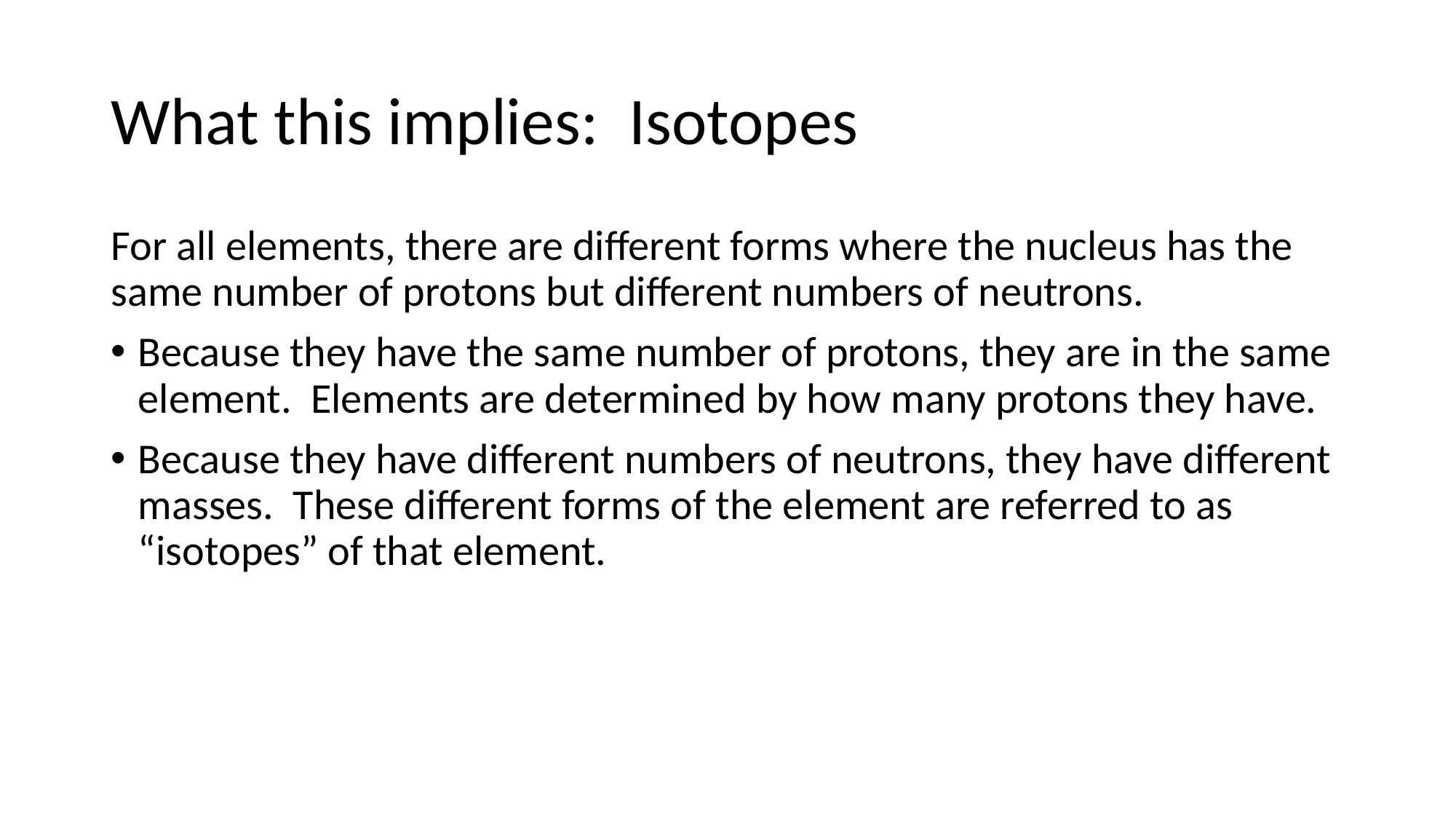

# What this implies:  Isotopes
For all elements, there are different forms where the nucleus has the same number of protons but different numbers of neutrons.
Because they have the same number of protons, they are in the same element.  Elements are determined by how many protons they have.
Because they have different numbers of neutrons, they have different masses.  These different forms of the element are referred to as “isotopes” of that element.